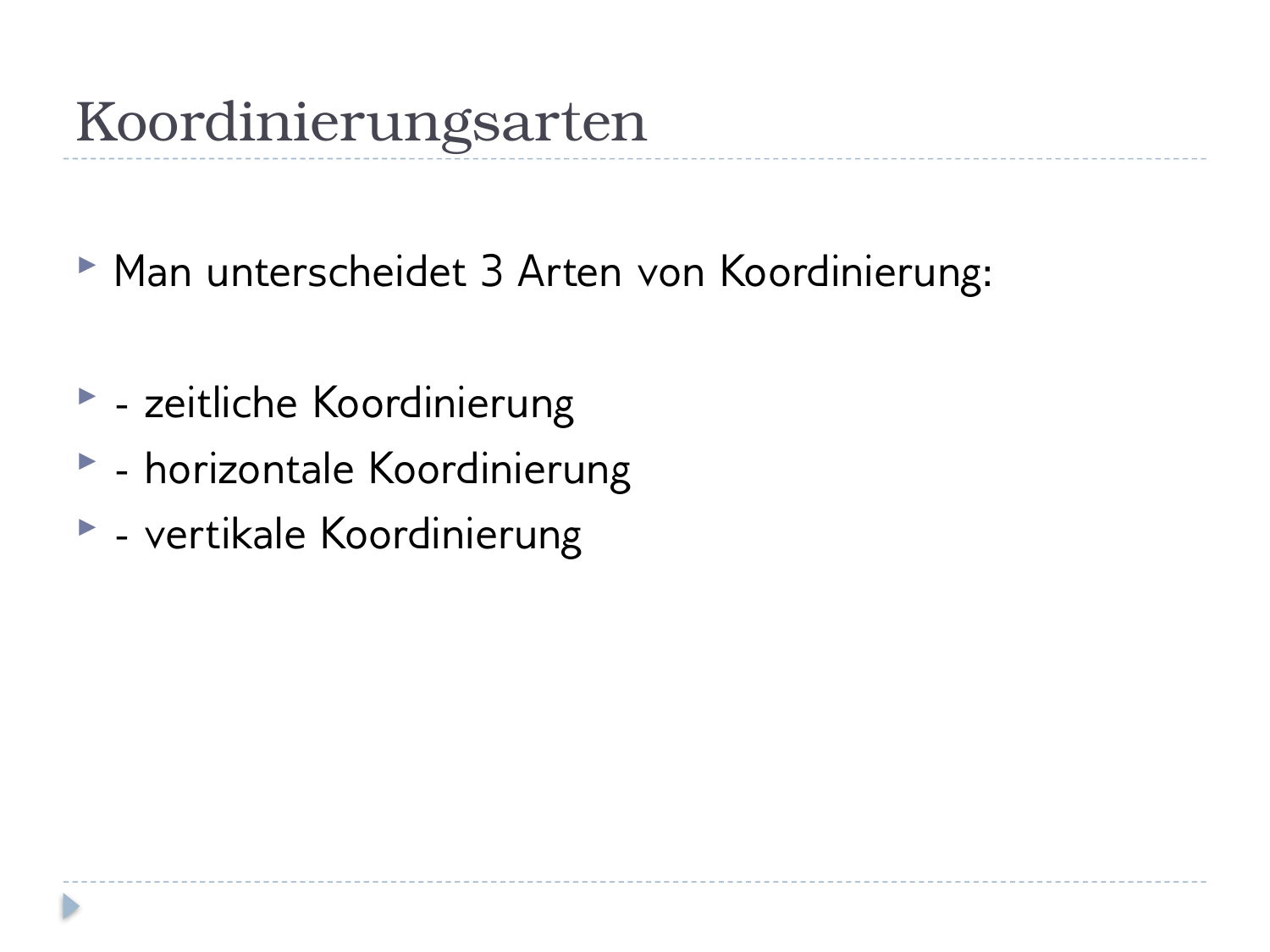

Koordinierungsarten

Man unterscheidet 3 Arten von Koordinierung:

- zeitliche Koordinierung
- horizontale Koordinierung
- vertikale Koordinierung